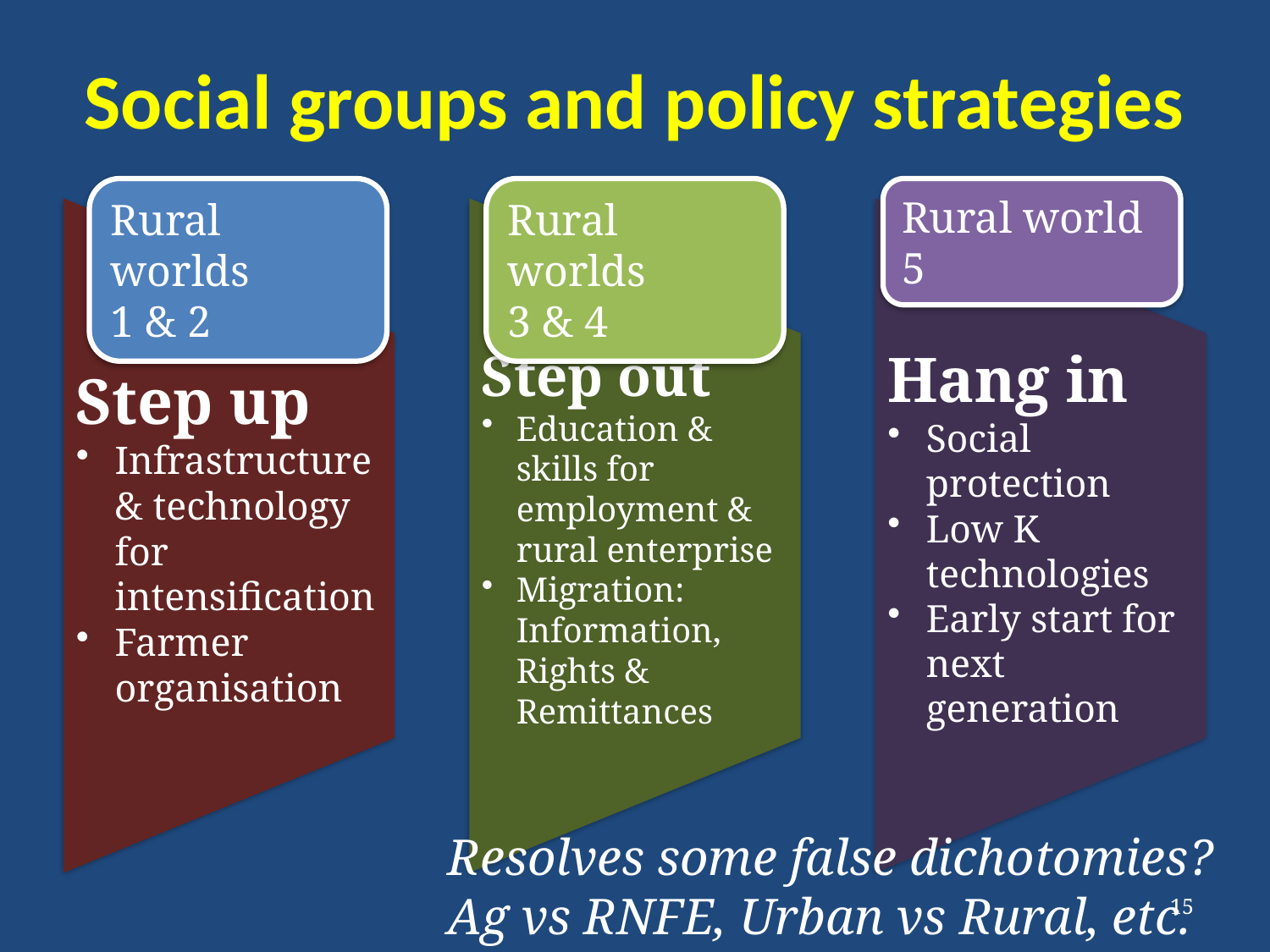

# Social groups and policy strategies
Rural worlds
1 & 2
Rural worlds
3 & 4
Rural world
5
Step up
Step out
Hang in
Infrastructure & technology for intensification
Education & skills for employment & rural enterprise
Social protection
Early start for next generation
Migration: Information,
Rights & Remittances
Low K technologies
Farmer organisation
Resolves some false dichotomies?
Ag vs RNFE, Urban vs Rural, etc.
15